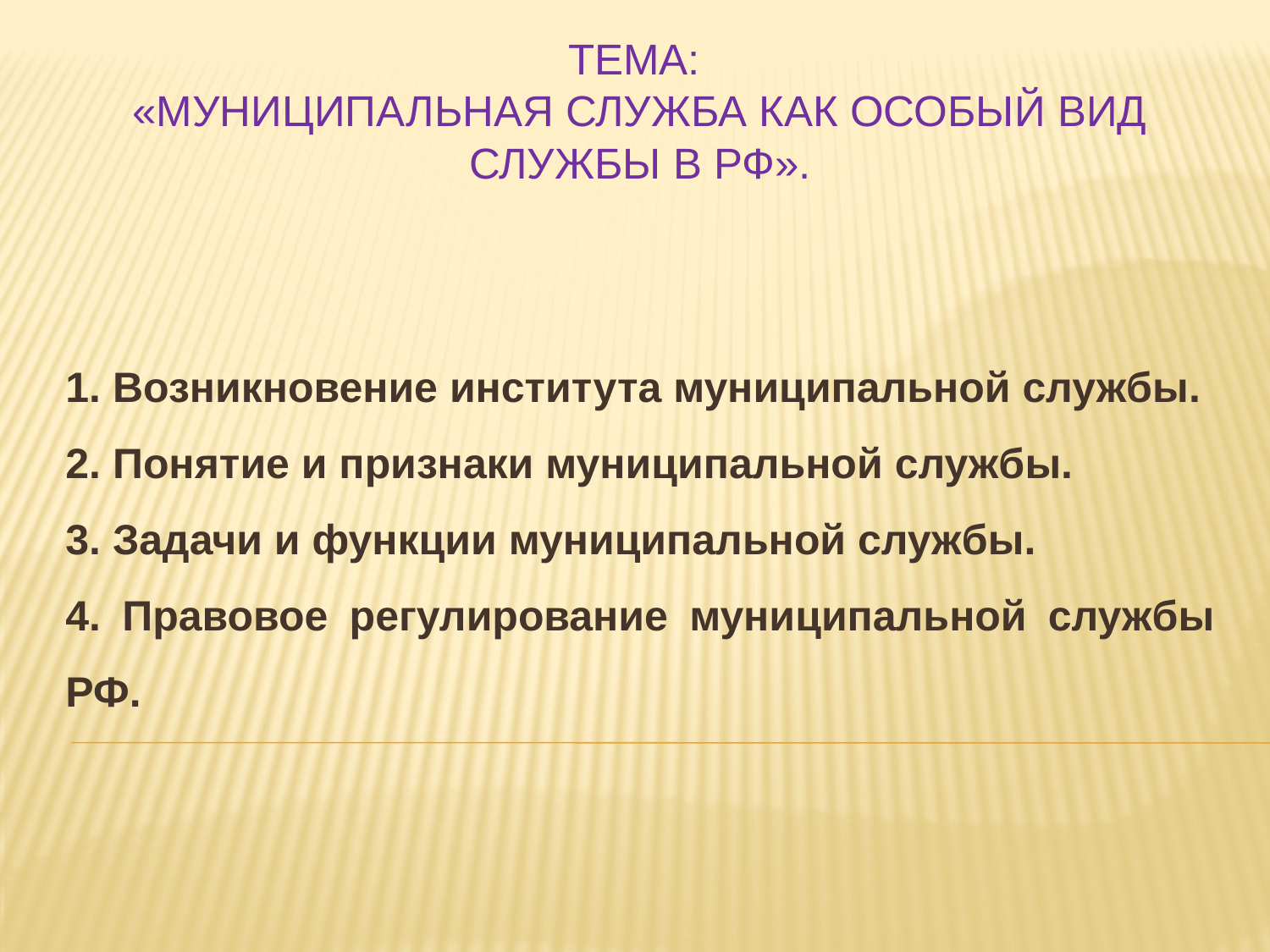

# Тема: «Муниципальная служба как особый вид службы в РФ».
1. Возникновение института муниципальной службы.
2. Понятие и признаки муниципальной службы.
3. Задачи и функции муниципальной службы.
4. Правовое регулирование муниципальной службы РФ.